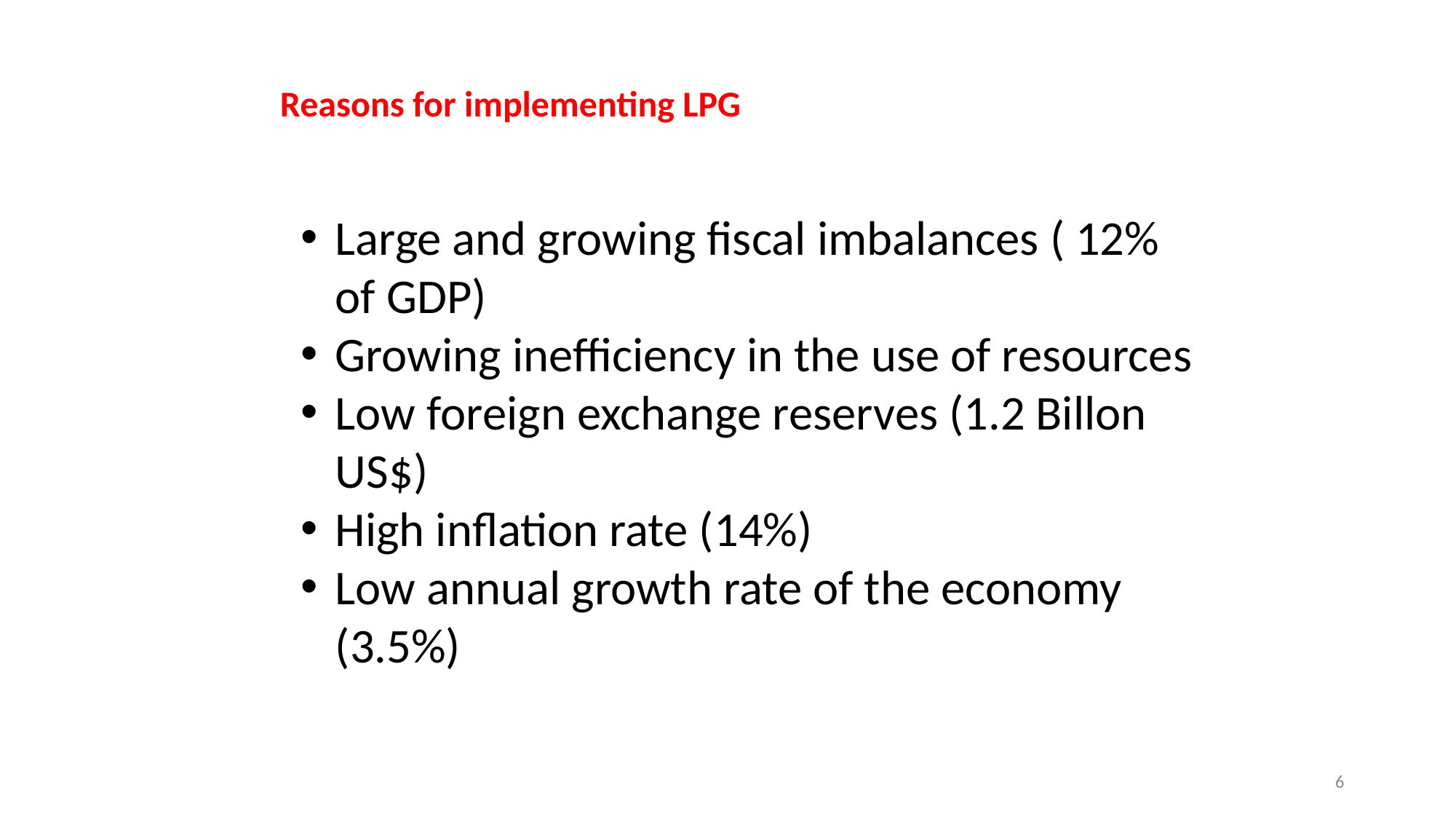

Reasons for implementing LPG
Large and growing fiscal imbalances ( 12% of GDP)
Growing inefficiency in the use of resources
Low foreign exchange reserves (1.2 Billon US$)
High inflation rate (14%)
Low annual growth rate of the economy (3.5%)

6